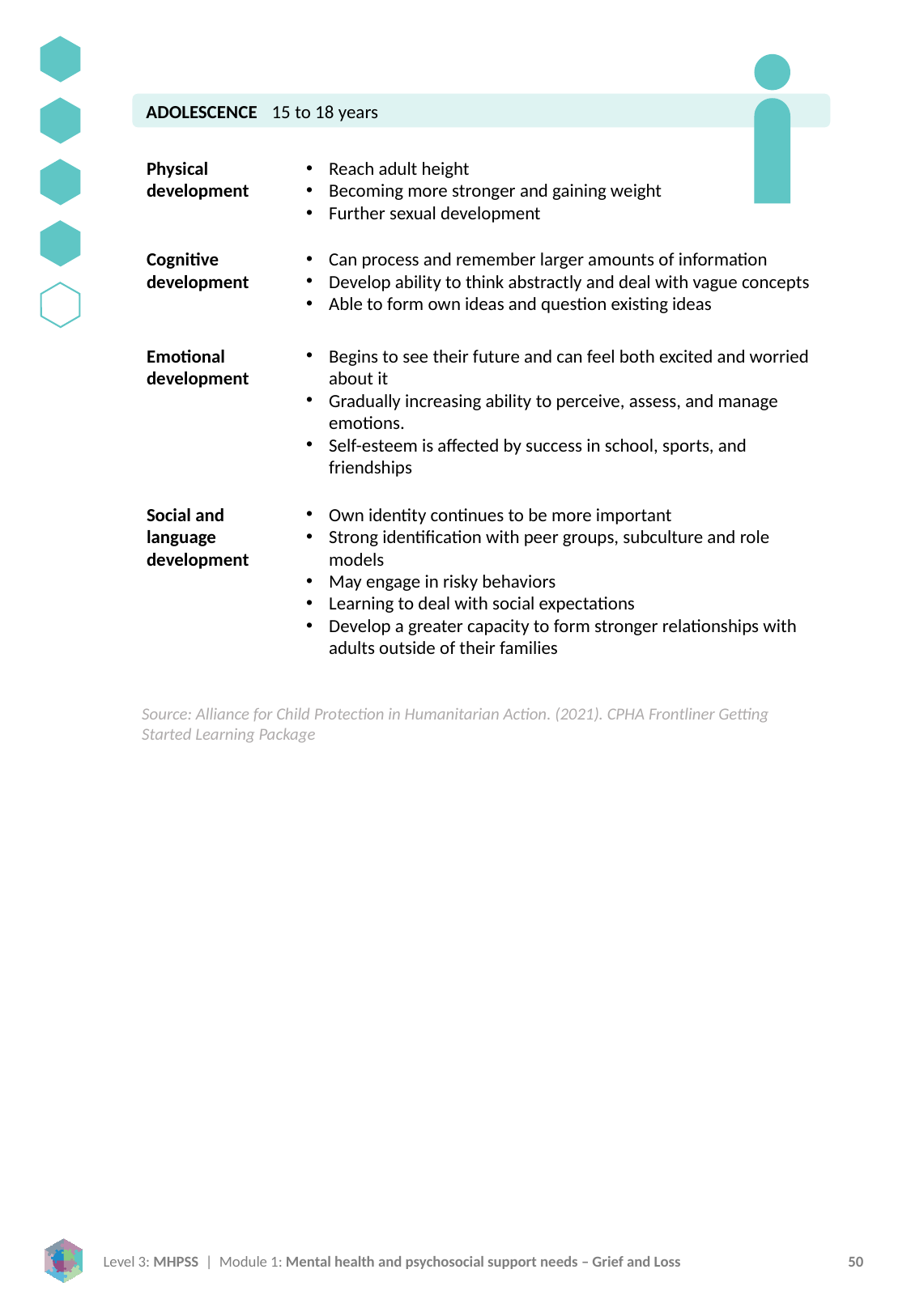

ADOLESCENCE	 15 to 18 years

Physical development
Reach adult height
Becoming more stronger and gaining weight
Further sexual development

Cognitive development
Can process and remember larger amounts of information
Develop ability to think abstractly and deal with vague concepts
Able to form own ideas and question existing ideas

Emotional development
Begins to see their future and can feel both excited and worried about it
Gradually increasing ability to perceive, assess, and manage emotions.
Self-esteem is affected by success in school, sports, and friendships
Social and language development
Own identity continues to be more important
Strong identification with peer groups, subculture and role models
May engage in risky behaviors
Learning to deal with social expectations
Develop a greater capacity to form stronger relationships with adults outside of their families
Source: Alliance for Child Protection in Humanitarian Action. (2021). CPHA Frontliner Getting Started Learning Package